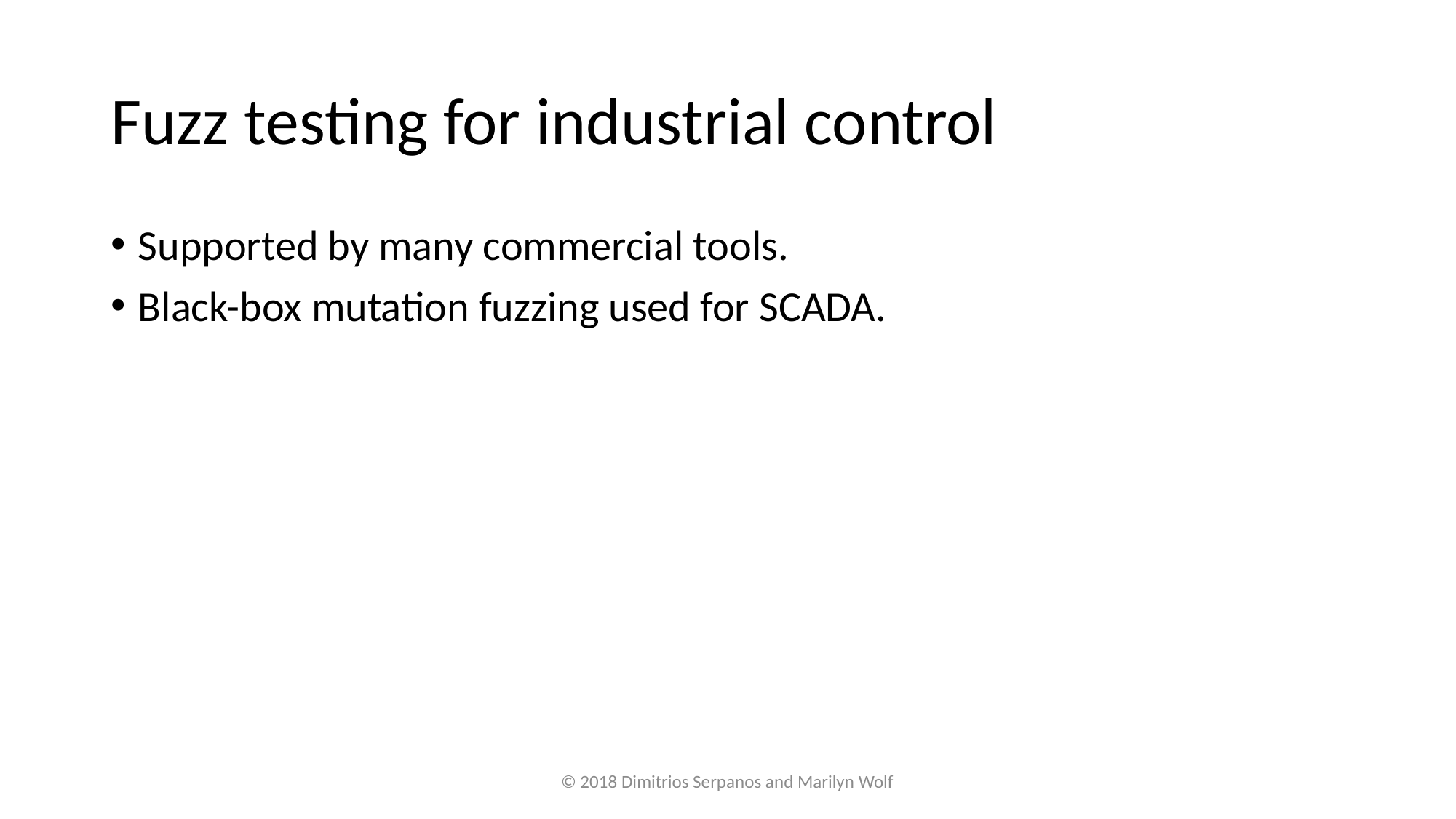

# Fuzz testing for industrial control
Supported by many commercial tools.
Black-box mutation fuzzing used for SCADA.
© 2018 Dimitrios Serpanos and Marilyn Wolf